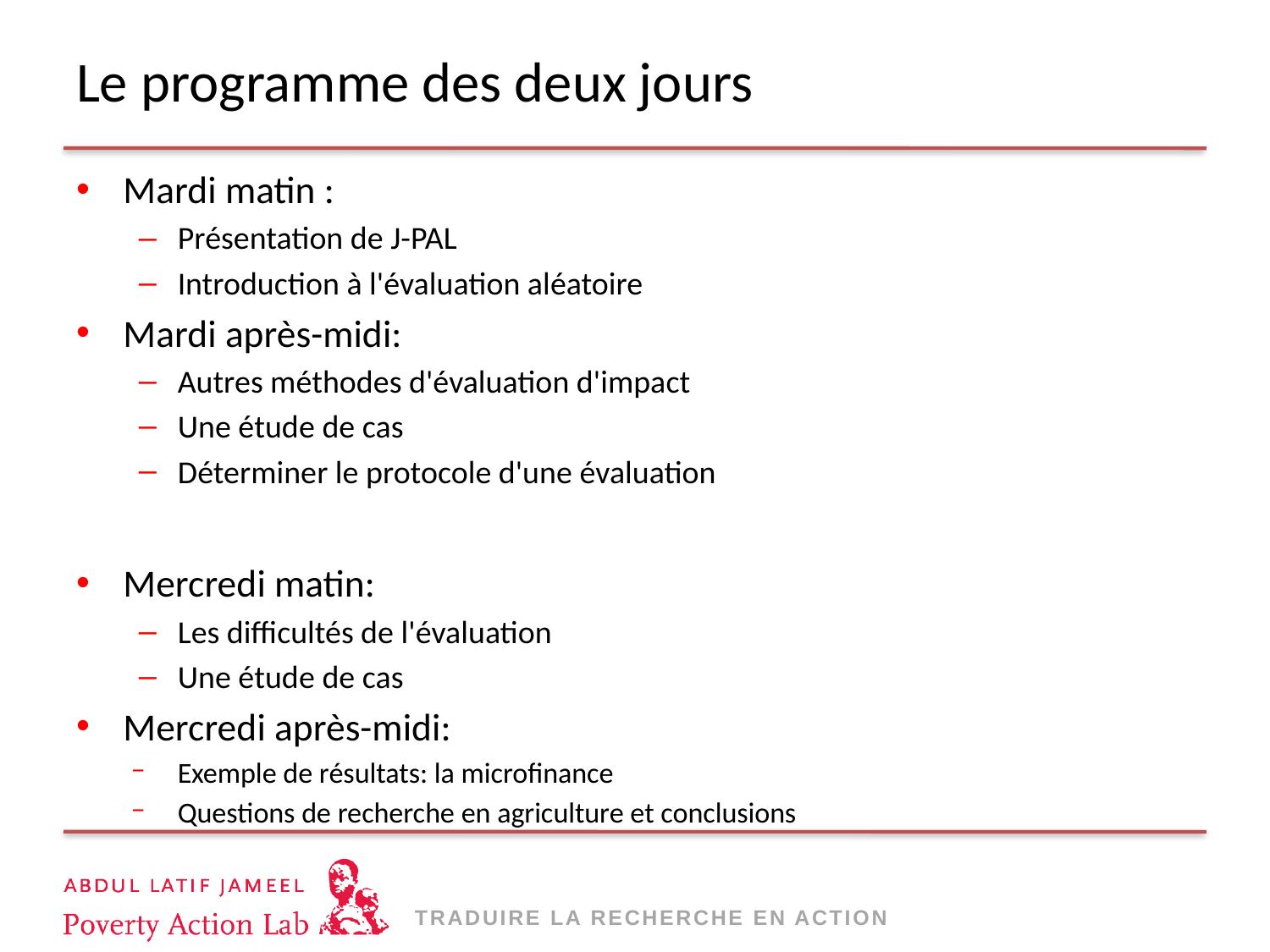

# Le programme des deux jours
Mardi matin :
Présentation de J-PAL
Introduction à l'évaluation aléatoire
Mardi après-midi:
Autres méthodes d'évaluation d'impact
Une étude de cas
Déterminer le protocole d'une évaluation

Mercredi matin:
Les difficultés de l'évaluation
Une étude de cas
Mercredi après-midi:
Exemple de résultats: la microfinance
Questions de recherche en agriculture et conclusions